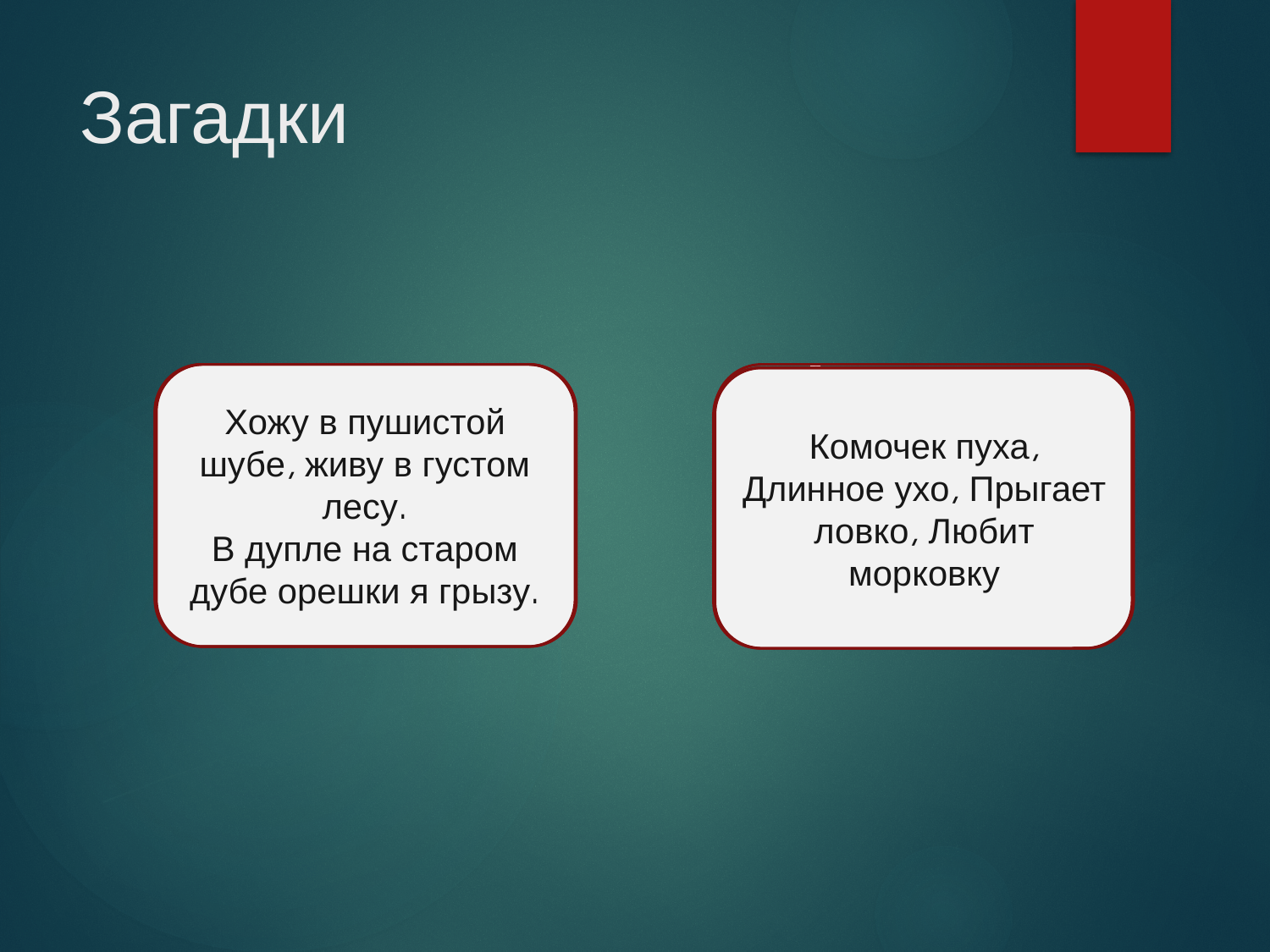

# Загадки

Хожу в пушистой шубе, живу в густом лесу.
В дупле на старом дубе орешки я грызу.

Комочек пуха, Длинное ухо, Прыгает ловко, Любит морковку